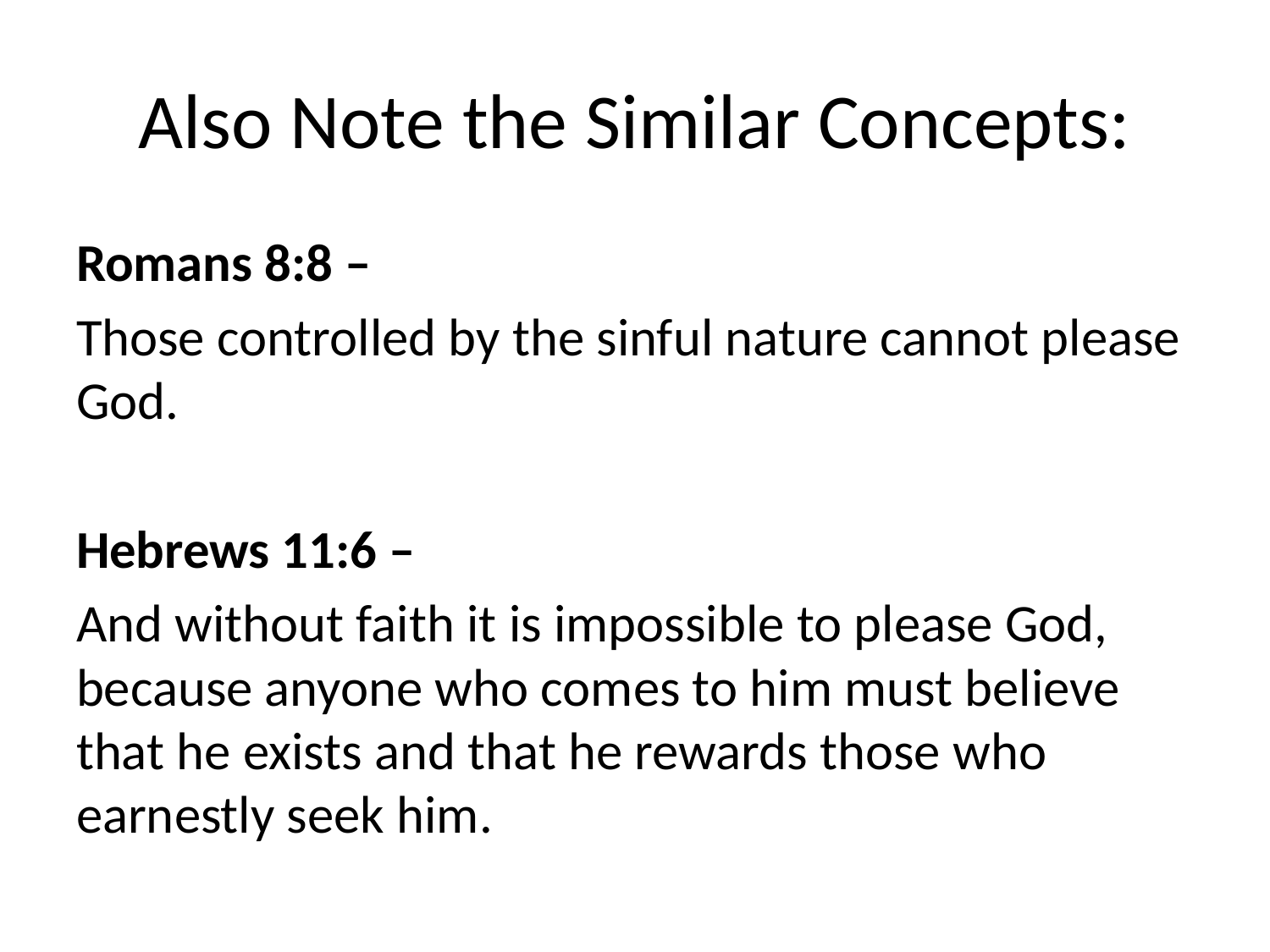

# Also Note the Similar Concepts:
Romans 8:8 –
Those controlled by the sinful nature cannot please God.

Hebrews 11:6 –
And without faith it is impossible to please God, because anyone who comes to him must believe that he exists and that he rewards those who earnestly seek him.